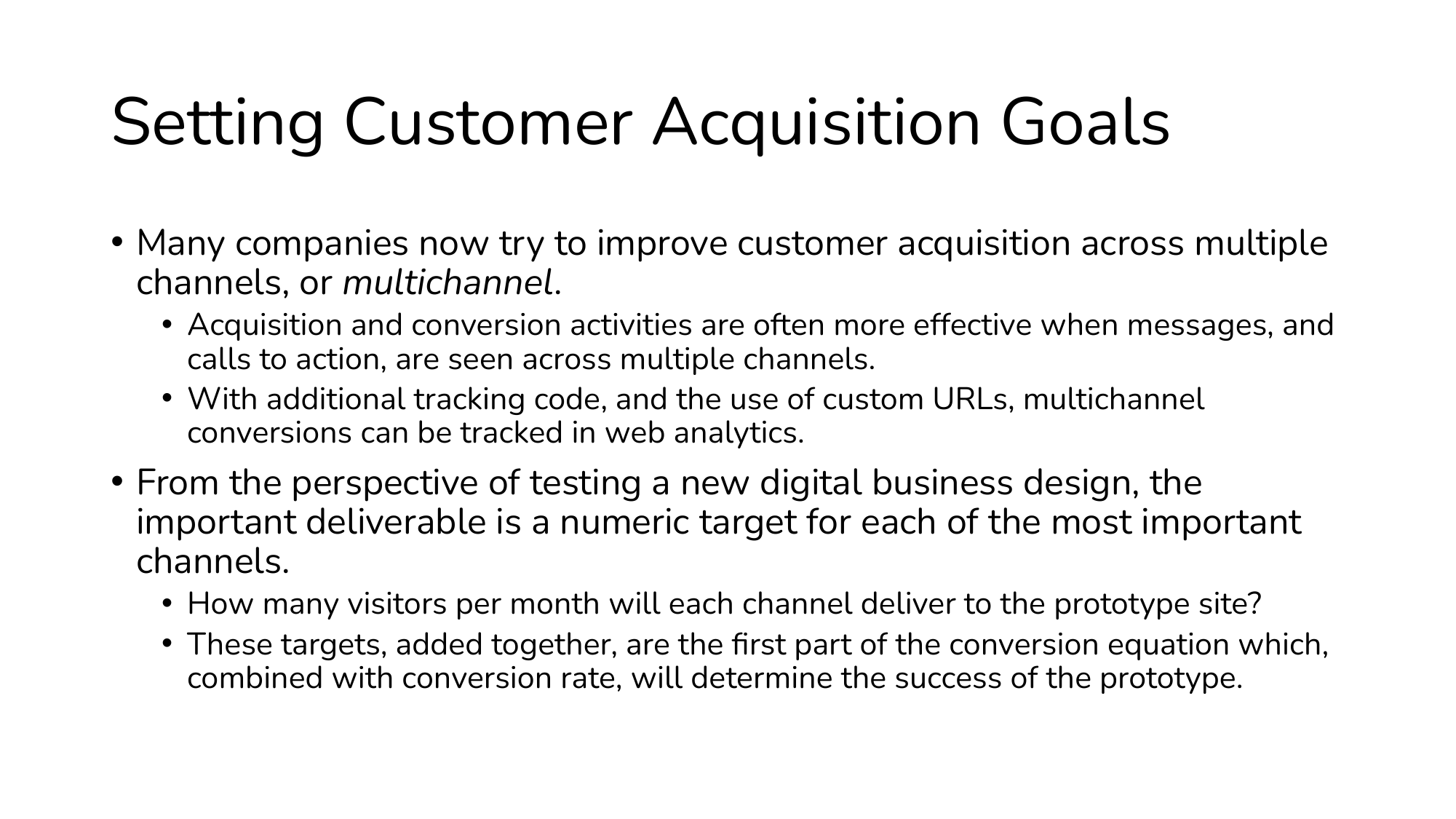

# Setting Customer Acquisition Goals
Many companies now try to improve customer acquisition across multiple channels, or multichannel.
Acquisition and conversion activities are often more effective when messages, and calls to action, are seen across multiple channels.
With additional tracking code, and the use of custom URLs, multichannel conversions can be tracked in web analytics.
From the perspective of testing a new digital business design, the important deliverable is a numeric target for each of the most important channels.
How many visitors per month will each channel deliver to the prototype site?
These targets, added together, are the first part of the conversion equation which, combined with conversion rate, will determine the success of the prototype.